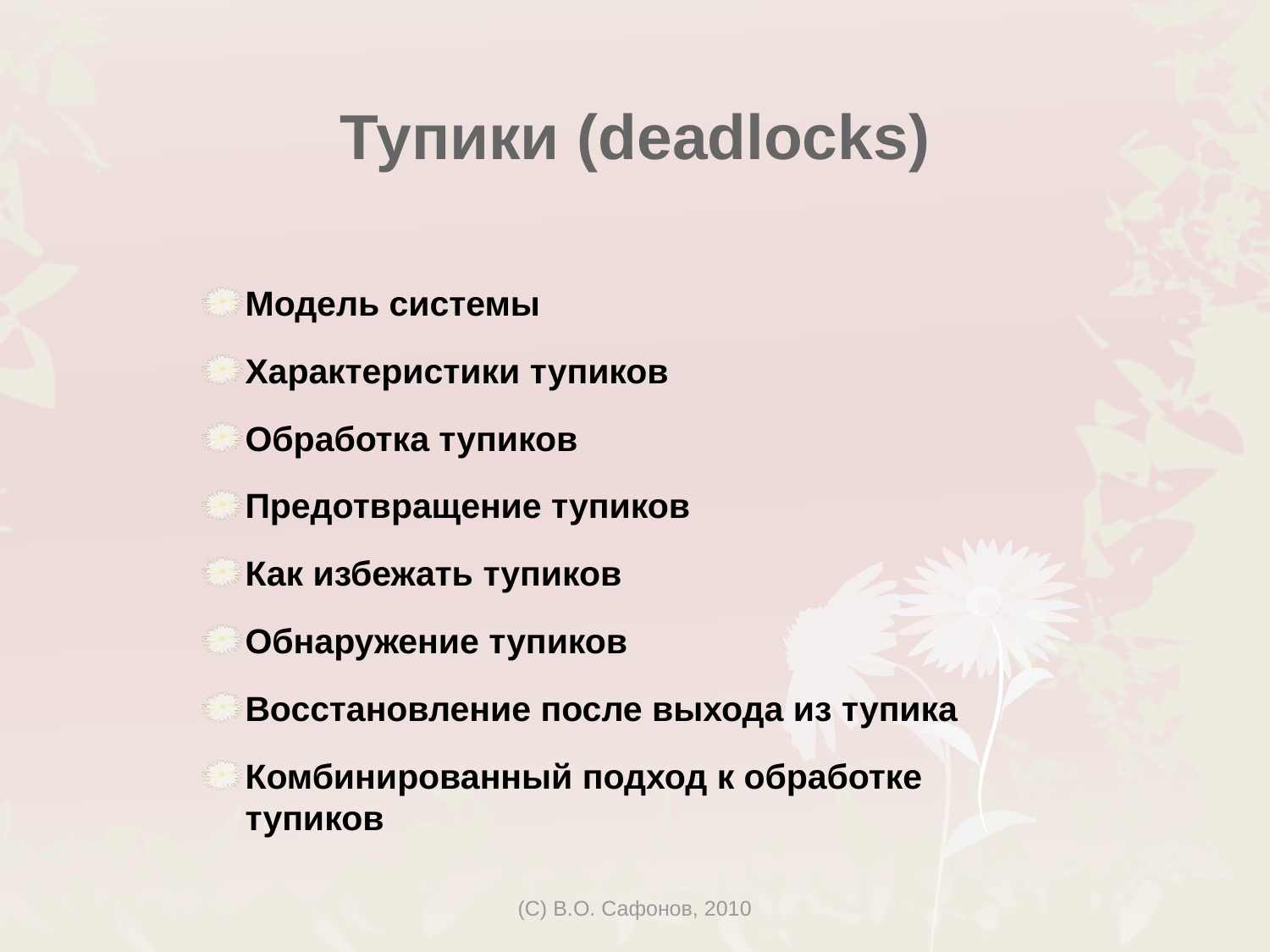

Тупики (deadlocks)
Модель системы
Характеристики тупиков
Обработка тупиков
Предотвращение тупиков
Как избежать тупиков
Обнаружение тупиков
Восстановление после выхода из тупика
Комбинированный подход к обработке тупиков

(C) В.О. Сафонов, 2010